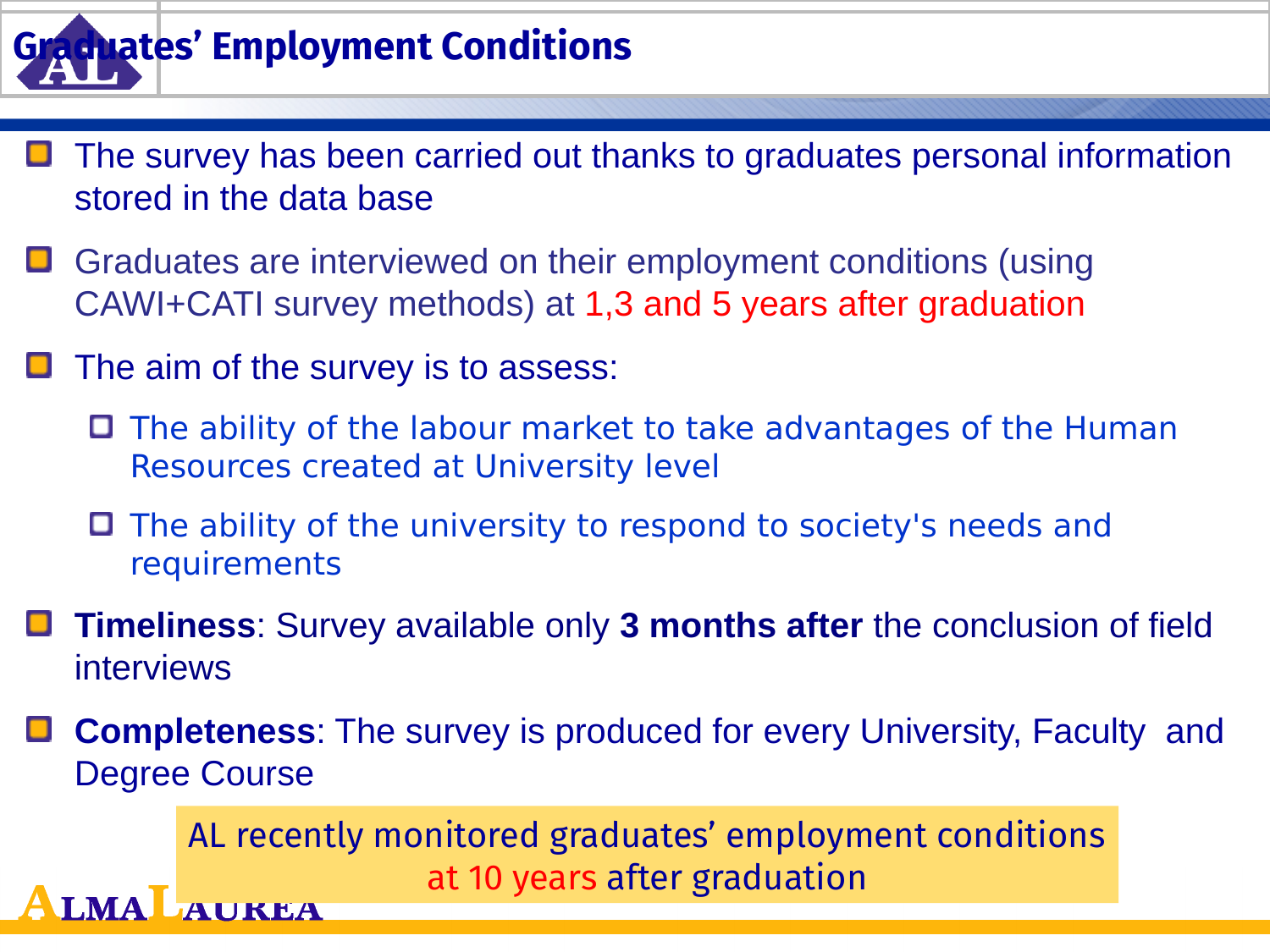

# Graduates’ Employment Conditions
The survey has been carried out thanks to graduates personal information stored in the data base
Graduates are interviewed on their employment conditions (using CAWI+CATI survey methods) at 1,3 and 5 years after graduation
The aim of the survey is to assess:
The ability of the labour market to take advantages of the Human Resources created at University level
The ability of the university to respond to society's needs and requirements
Timeliness: Survey available only 3 months after the conclusion of field interviews
Completeness: The survey is produced for every University, Faculty  and  Degree Course

AL recently monitored graduates’ employment conditions
 at 10 years after graduation